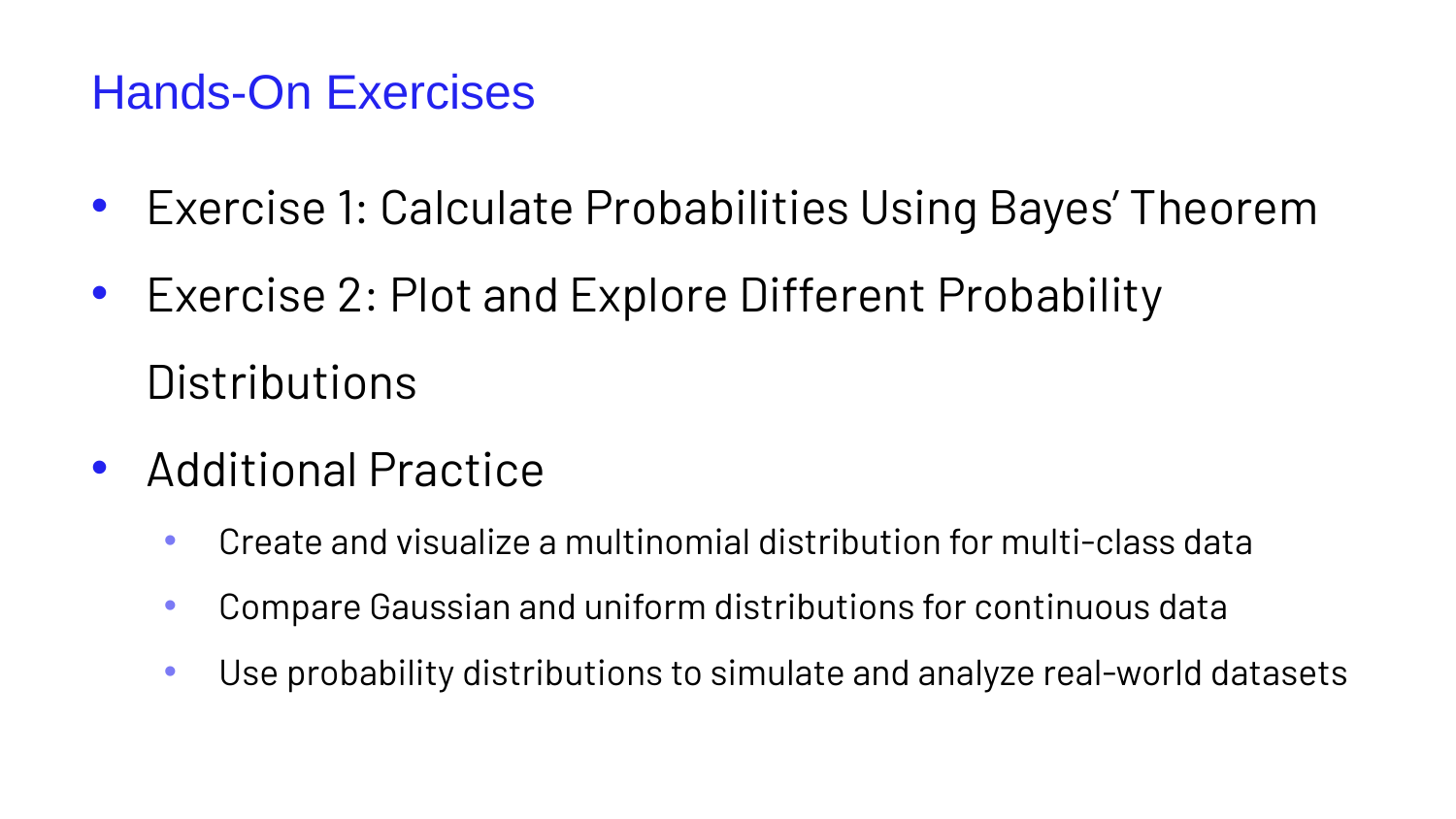

Hands-On Exercises
Exercise 1: Calculate Probabilities Using Bayes’ Theorem
Exercise 2: Plot and Explore Different Probability Distributions
Additional Practice
Create and visualize a multinomial distribution for multi-class data
Compare Gaussian and uniform distributions for continuous data
Use probability distributions to simulate and analyze real-world datasets